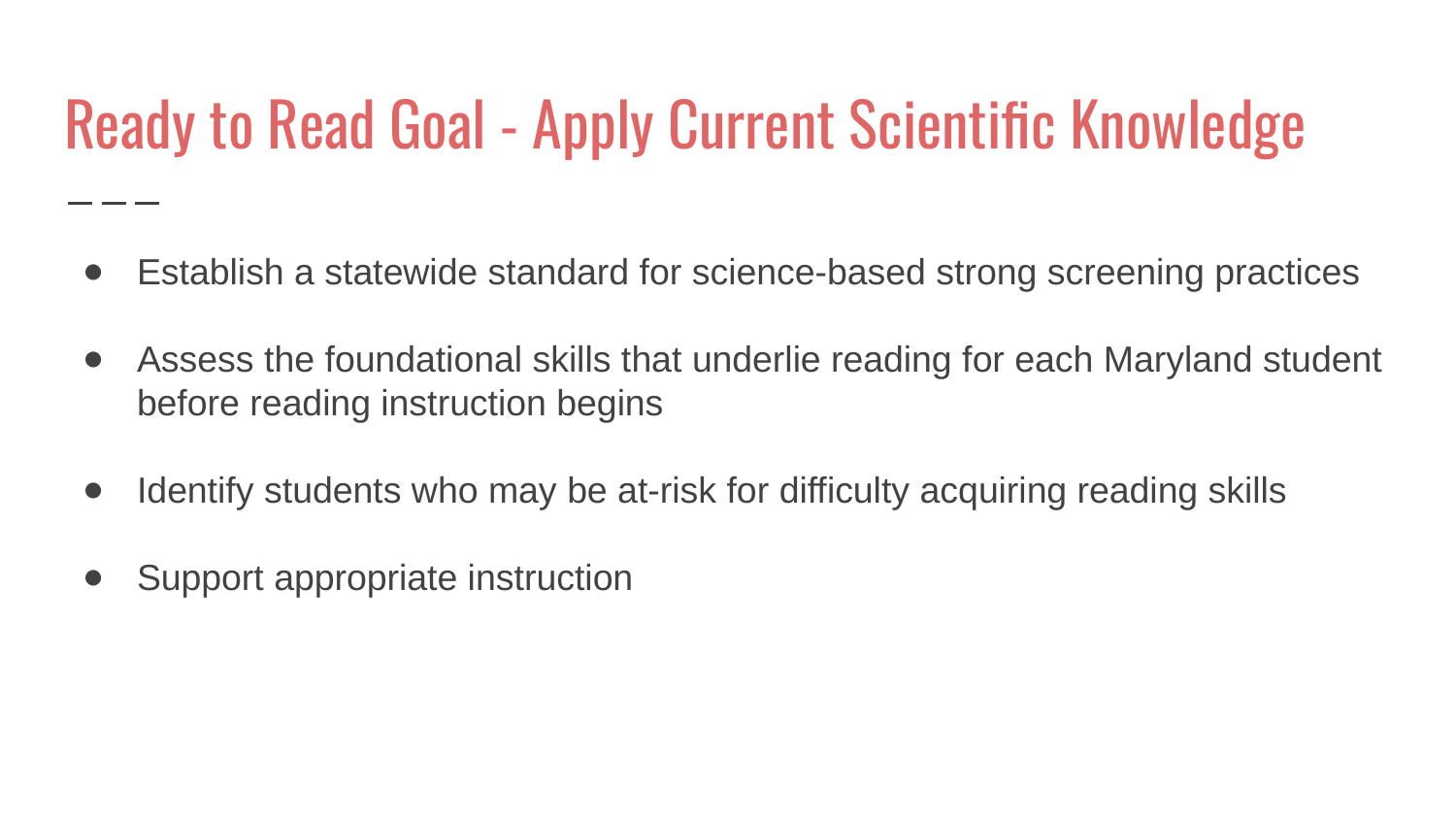

# Ready to Read Goal - Apply Current Scientific Knowledge
Establish a statewide standard for science-based strong screening practices

Assess the foundational skills that underlie reading for each Maryland student before reading instruction begins

Identify students who may be at-risk for difficulty acquiring reading skills

Support appropriate instruction